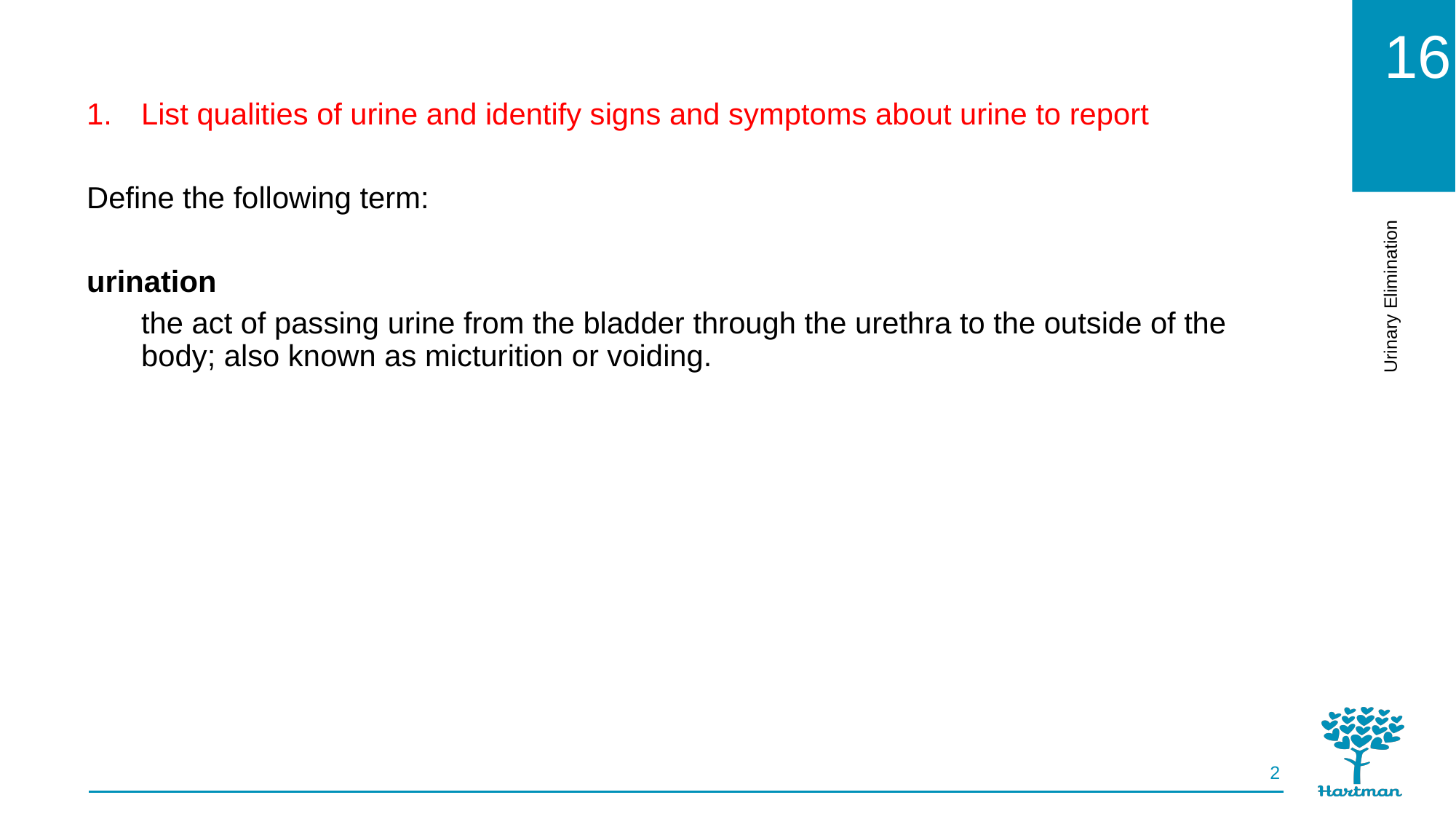

List qualities of urine and identify signs and symptoms about urine to report

Define the following term:

urination
the act of passing urine from the bladder through the urethra to the outside of the body; also known as micturition or voiding.

2